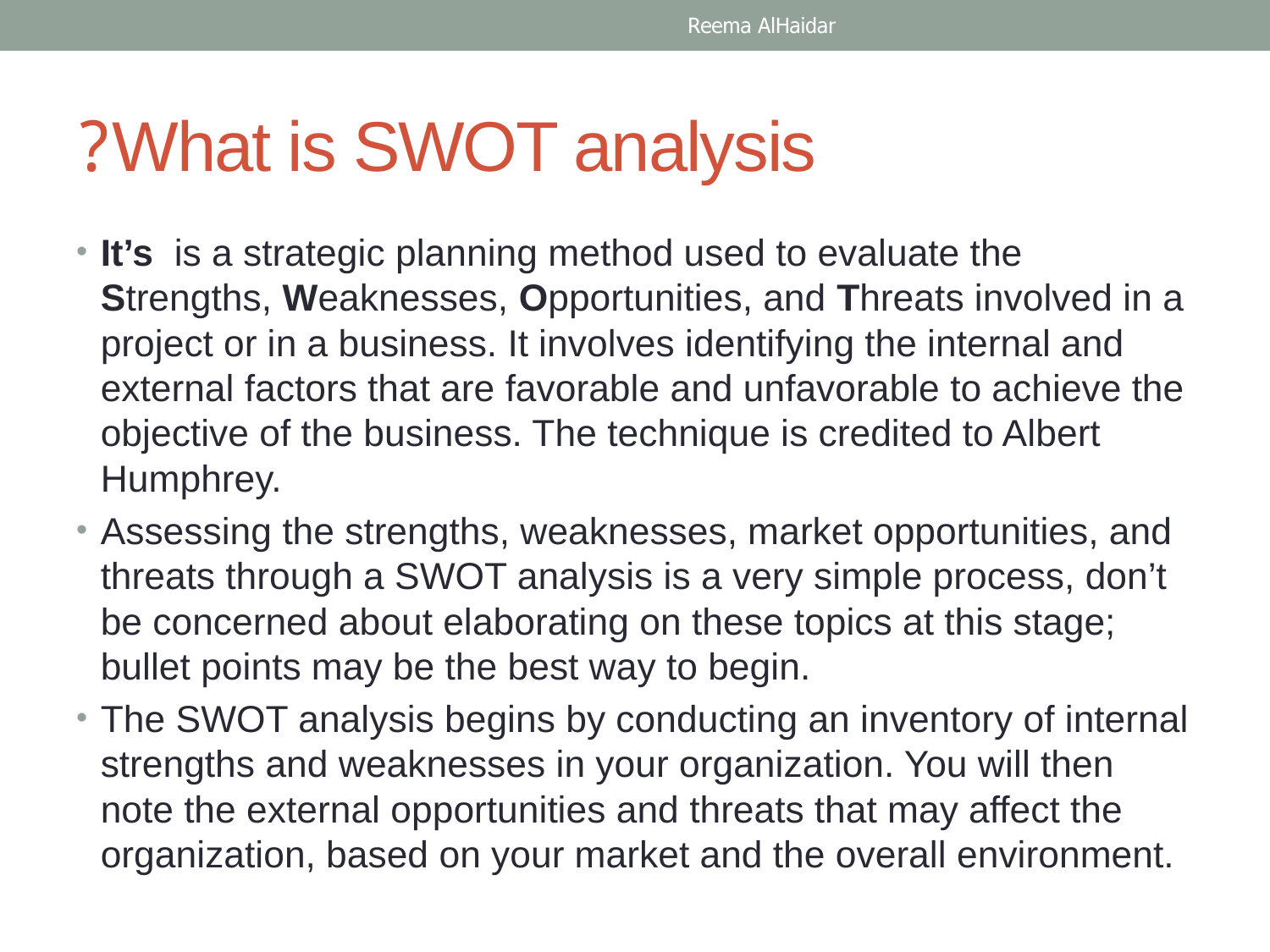

Reema AlHaidar
# What is SWOT analysis?
It’s  is a strategic planning method used to evaluate the Strengths, Weaknesses, Opportunities, and Threats involved in a project or in a business. It involves identifying the internal and external factors that are favorable and unfavorable to achieve the objective of the business. The technique is credited to Albert Humphrey.
Assessing the strengths, weaknesses, market opportunities, and threats through a SWOT analysis is a very simple process, don’t be concerned about elaborating on these topics at this stage; bullet points may be the best way to begin.
The SWOT analysis begins by conducting an inventory of internal strengths and weaknesses in your organization. You will then note the external opportunities and threats that may affect the organization, based on your market and the overall environment.